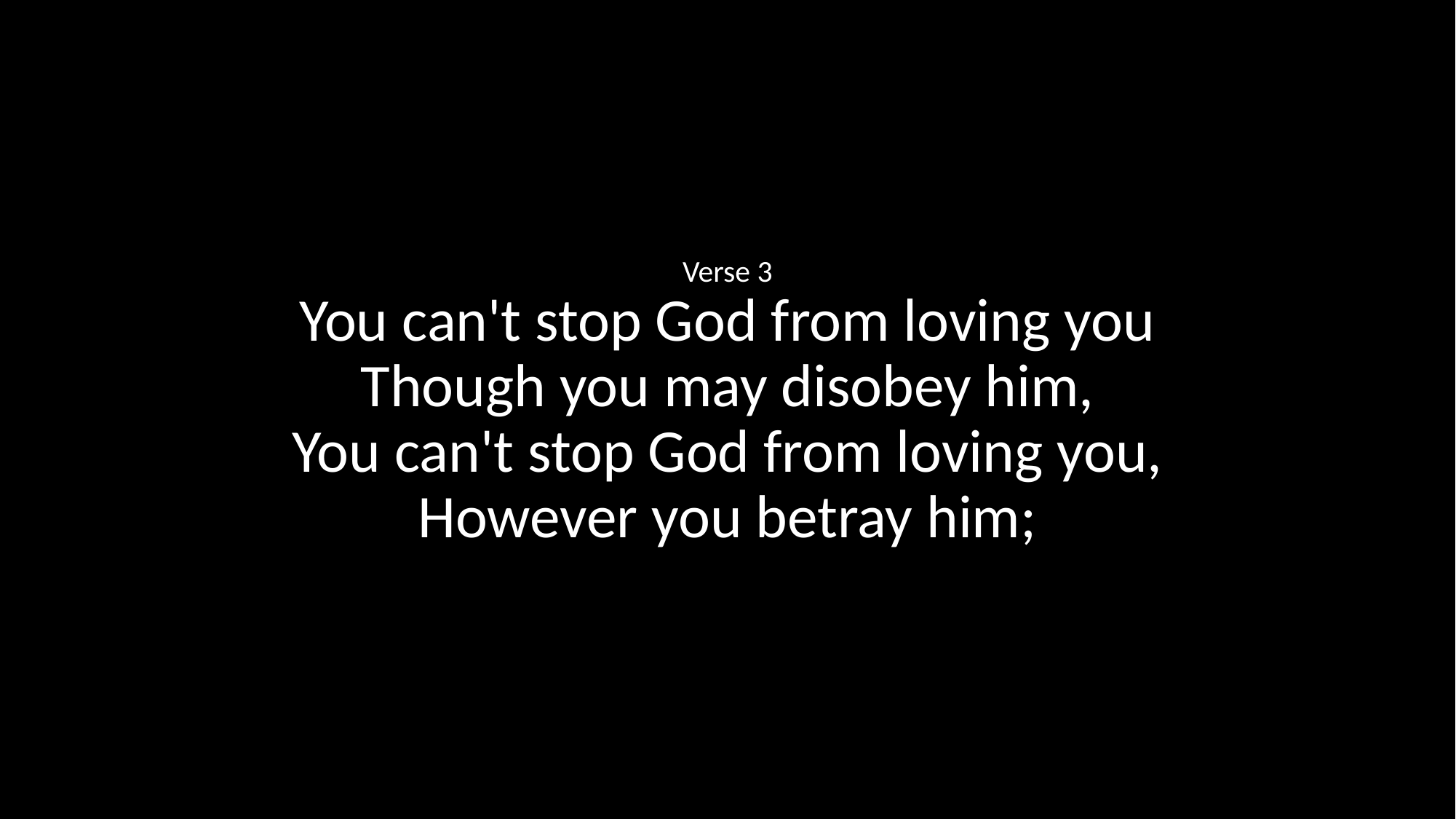

Verse 3
You can't stop God from loving you
Though you may disobey him,
You can't stop God from loving you,
However you betray him;